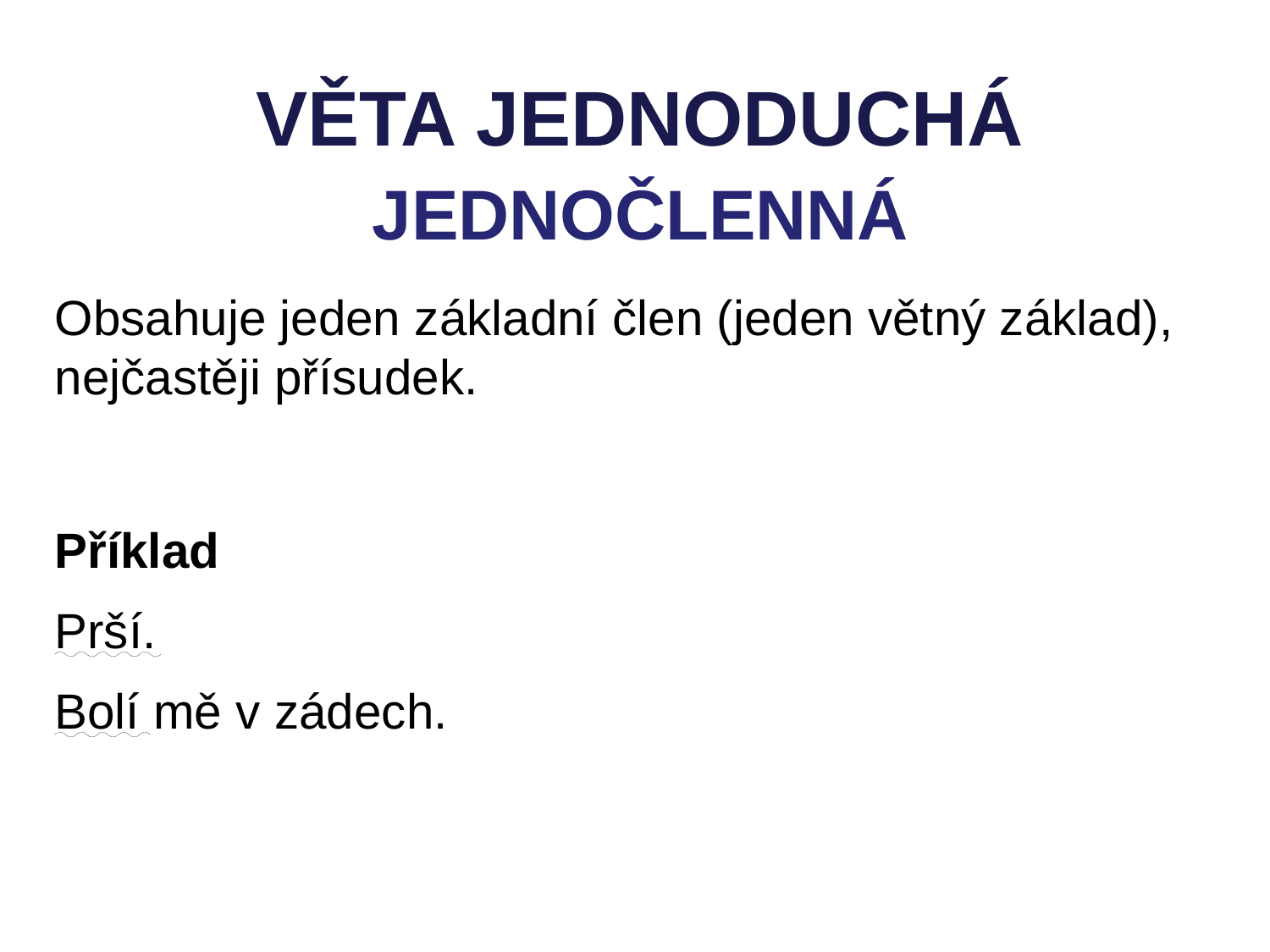

VĚTA JEDNODUCHÁ
JEDNOČLENNÁ
Obsahuje jeden základní člen (jeden větný základ), nejčastěji přísudek.
Příklad
Prší.
Bolí mě v zádech.